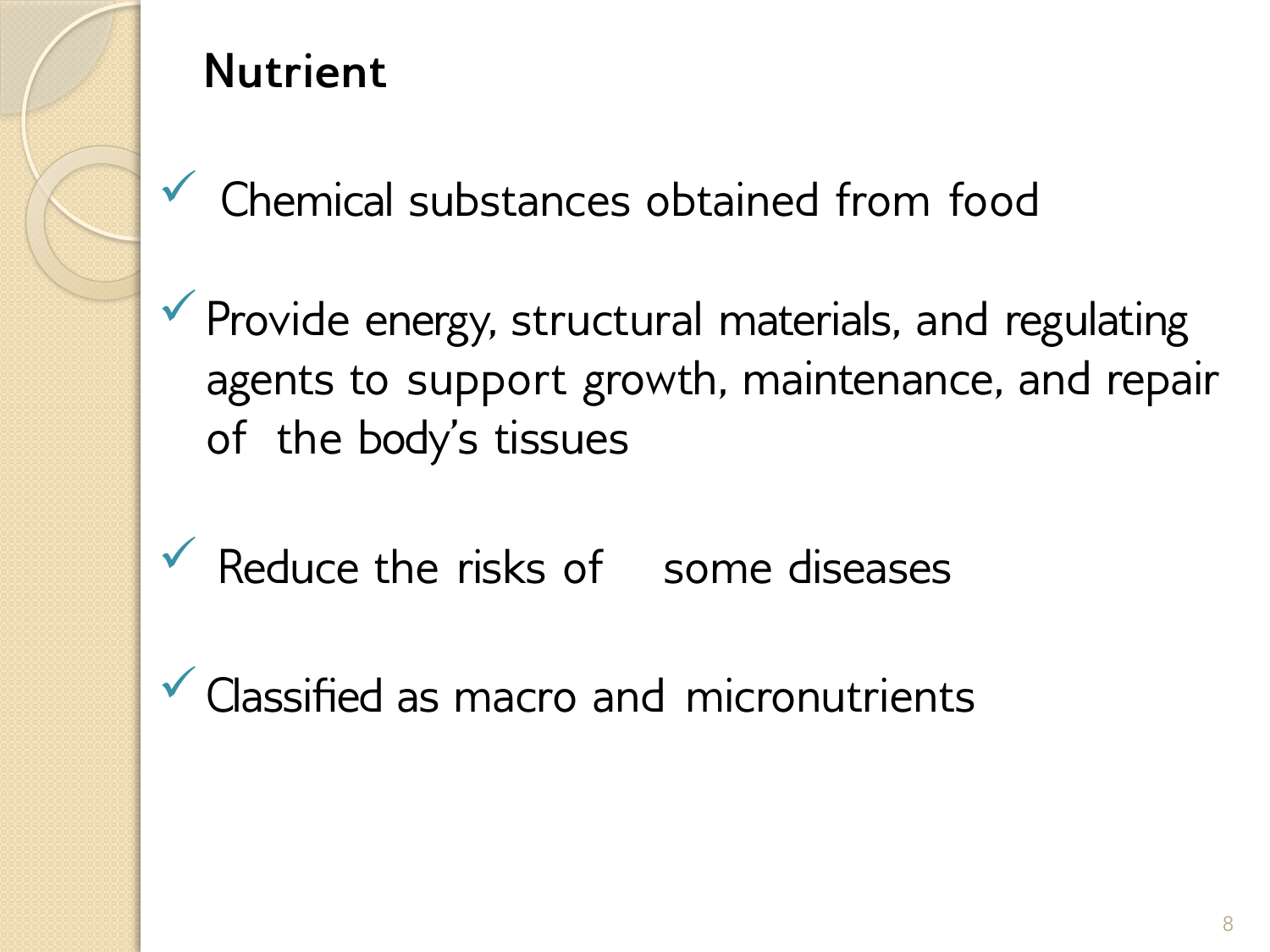

Nutrient

 Chemical substances obtained from food

Provide energy, structural materials, and regulating  agents to support growth, maintenance, and repair of  the body’s tissues

Reduce the risks of	some diseases

Classified as macro and micronutrients

8